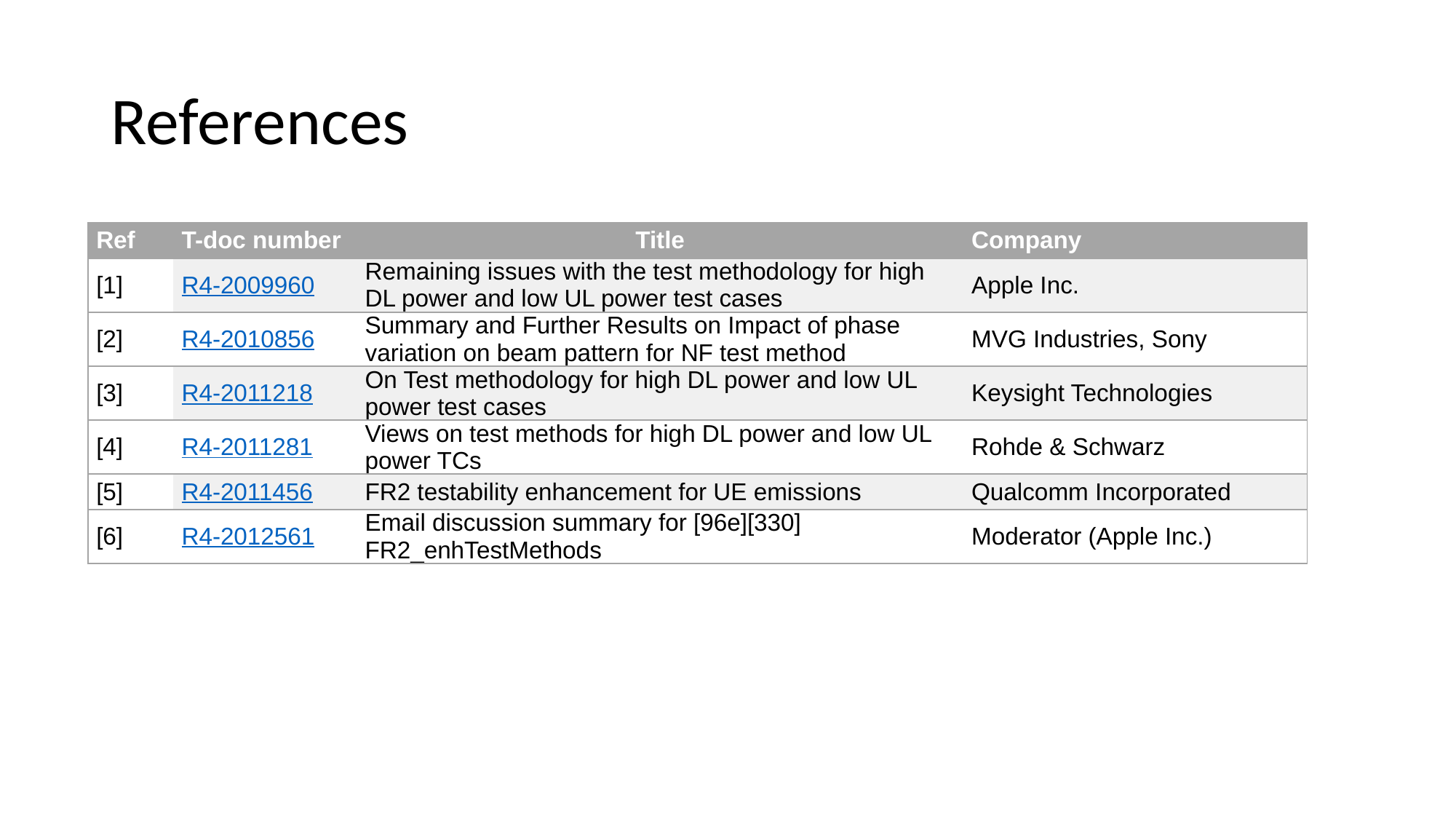

# References
| Ref | T-doc number | Title | Company |
| --- | --- | --- | --- |
| [1] | R4-2009960 | Remaining issues with the test methodology for high DL power and low UL power test cases | Apple Inc. |
| [2] | R4-2010856 | Summary and Further Results on Impact of phase variation on beam pattern for NF test method | MVG Industries, Sony |
| [3] | R4-2011218 | On Test methodology for high DL power and low UL power test cases | Keysight Technologies |
| [4] | R4-2011281 | Views on test methods for high DL power and low UL power TCs | Rohde & Schwarz |
| [5] | R4-2011456 | FR2 testability enhancement for UE emissions | Qualcomm Incorporated |
| [6] | R4-2012561 | Email discussion summary for [96e][330] FR2\_enhTestMethods | Moderator (Apple Inc.) |